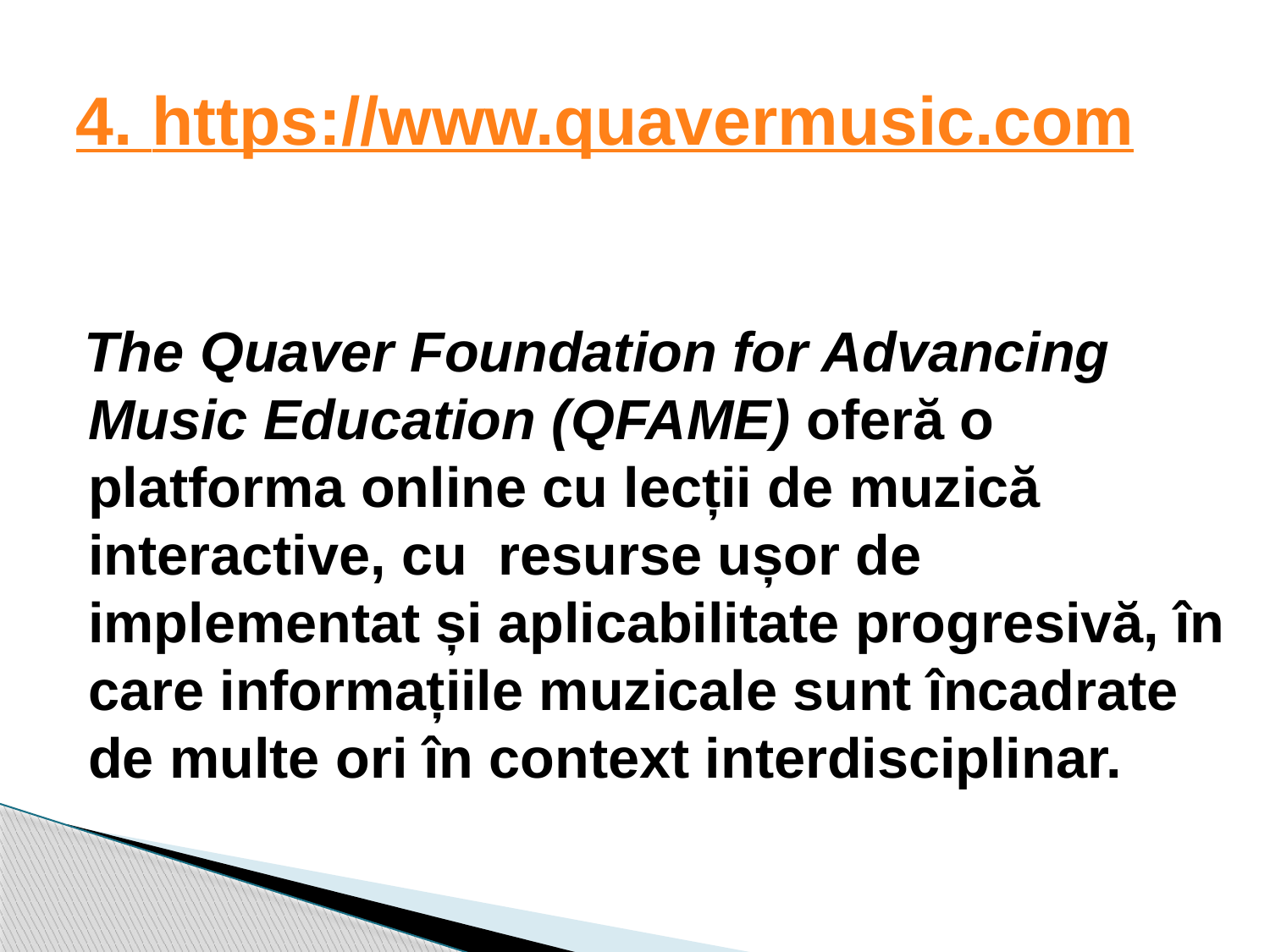

# 4. https://www.quavermusic.com

  The Quaver Foundation for Advancing Music Education (QFAME) oferă o platforma online cu lecții de muzică interactive, cu  resurse ușor de implementat și aplicabilitate progresivă, în care informațiile muzicale sunt încadrate de multe ori în context interdisciplinar.